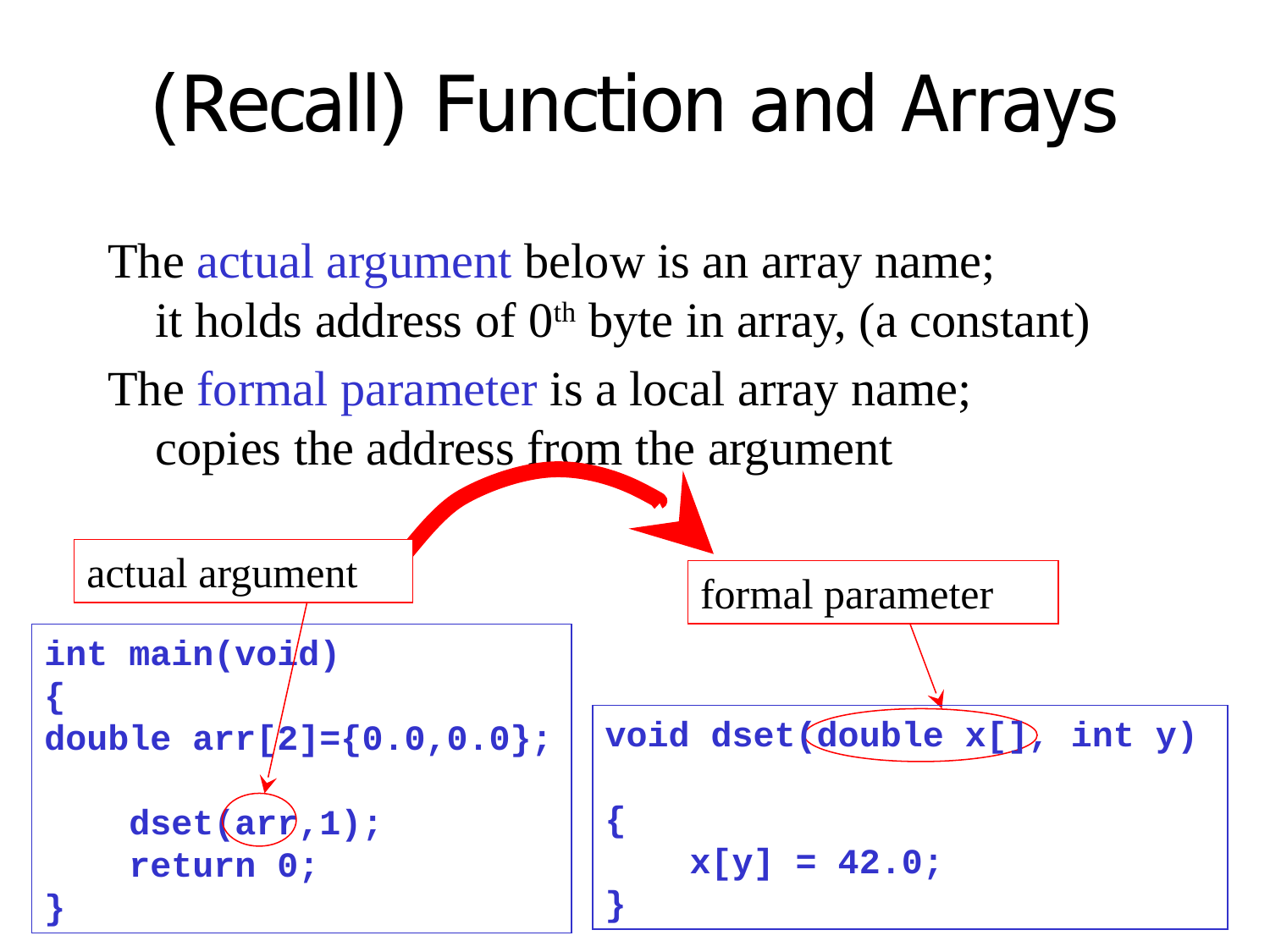

# (Recall) Function and Arrays
The actual argument below is an array name;
it holds address of 0th byte in array, (a constant)
The formal parameter is a local array name;
copies the address from the argument

actual argument
formal parameter

int main(void)
{
double arr[2]={0.0,0.0};
    dset(arr,1);
    return 0;
}

void dset(double x[], int y)
{
    x[y] = 42.0;
}